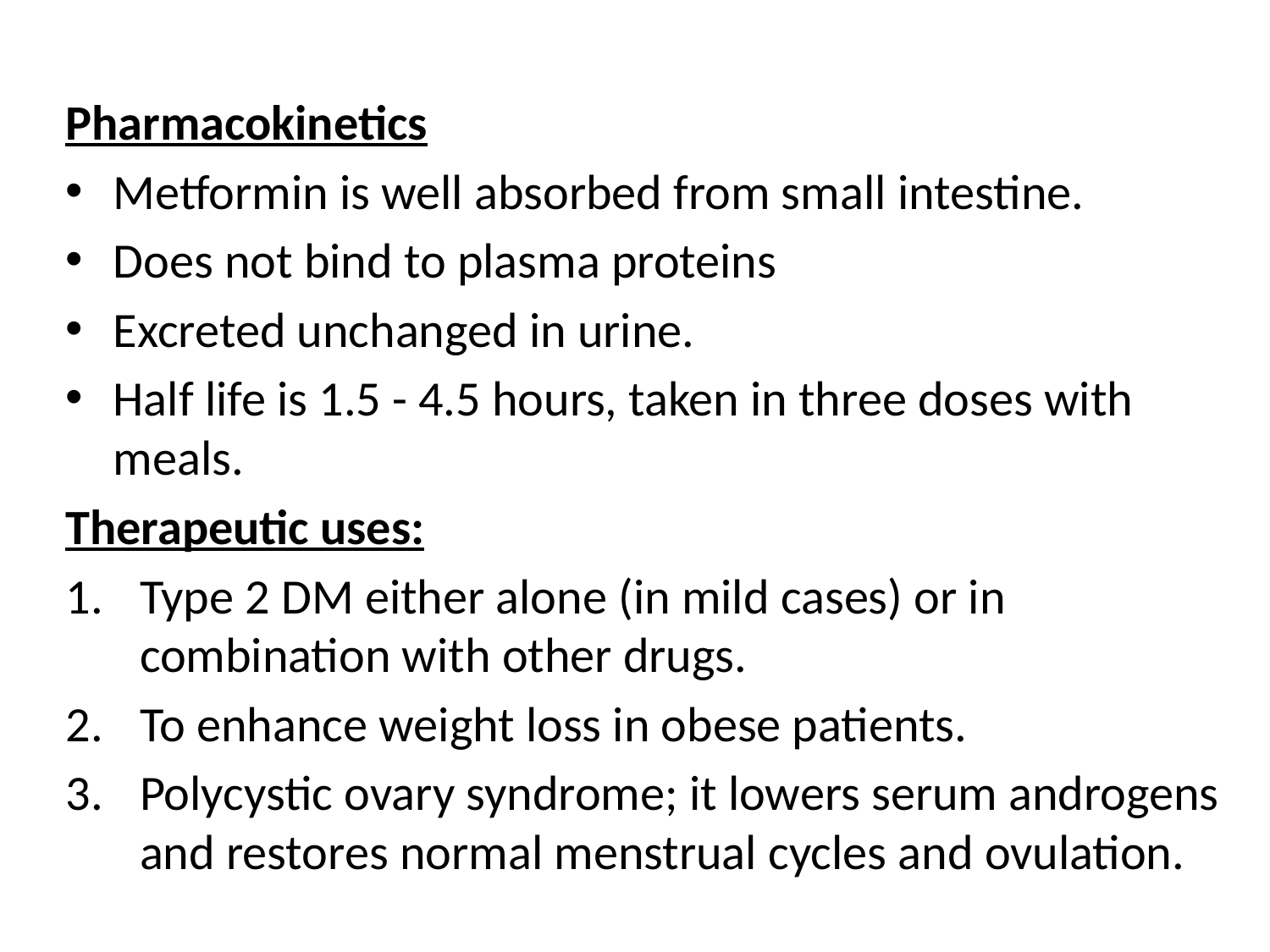

Pharmacokinetics
Metformin is well absorbed from small intestine.
Does not bind to plasma proteins
Excreted unchanged in urine.
Half life is 1.5 - 4.5 hours, taken in three doses with meals.
Therapeutic uses:
Type 2 DM either alone (in mild cases) or in combination with other drugs.
To enhance weight loss in obese patients.
Polycystic ovary syndrome; it lowers serum androgens and restores normal menstrual cycles and ovulation.